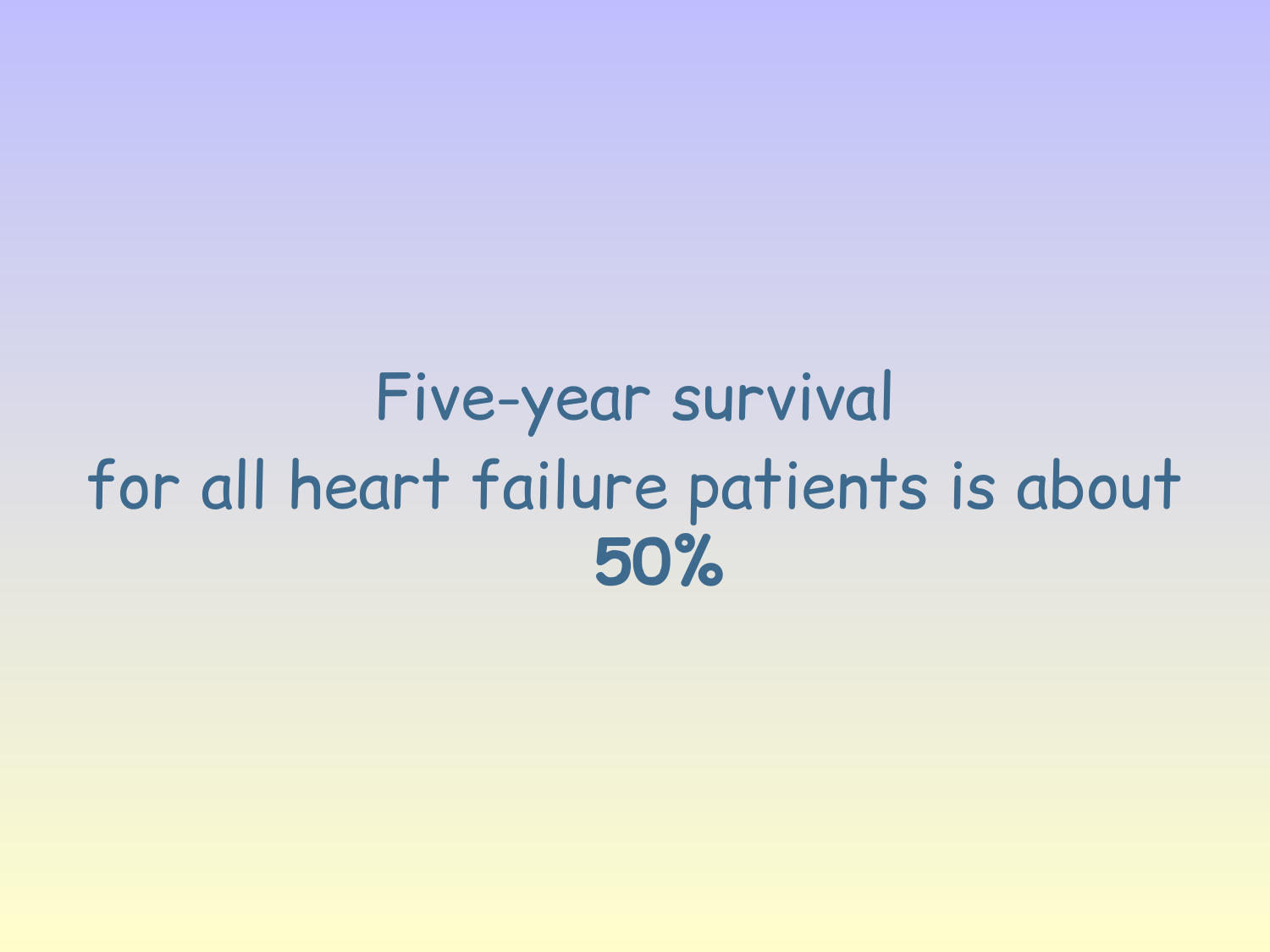

Five-year survival
for all heart failure patients is about 50%
#